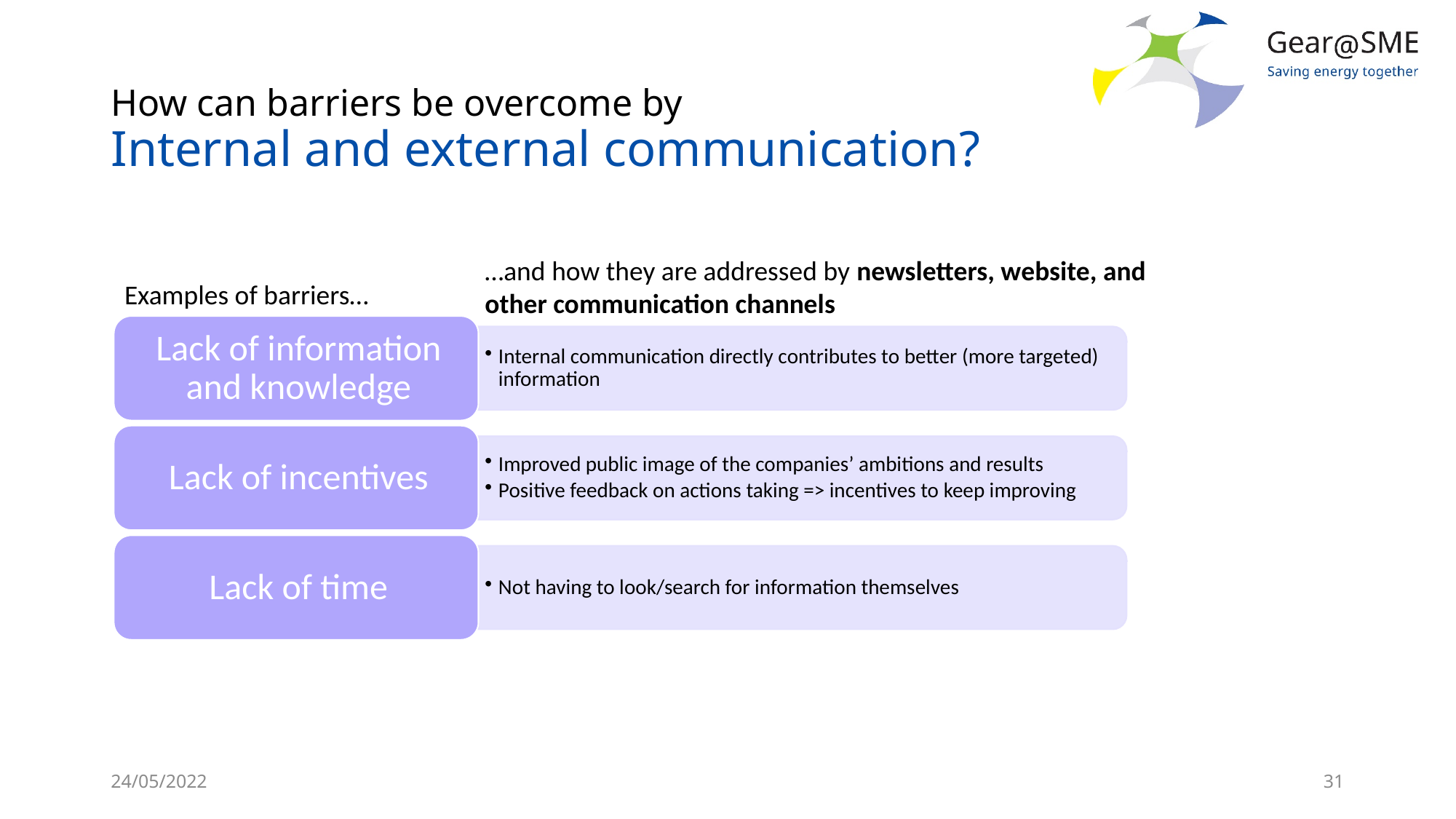

# How can barriers be overcome by Internal and external communication?
…and how they are addressed by newsletters, website, and other communication channels

Examples of barriers…
Internal communication directly contributes to better (more targeted) information
Lack of information and knowledge
Improved public image of the companies’ ambitions and results
Positive feedback on actions taking => incentives to keep improving
Lack of incentives
Not having to look/search for information themselves
Lack of time

24/05/2022
31